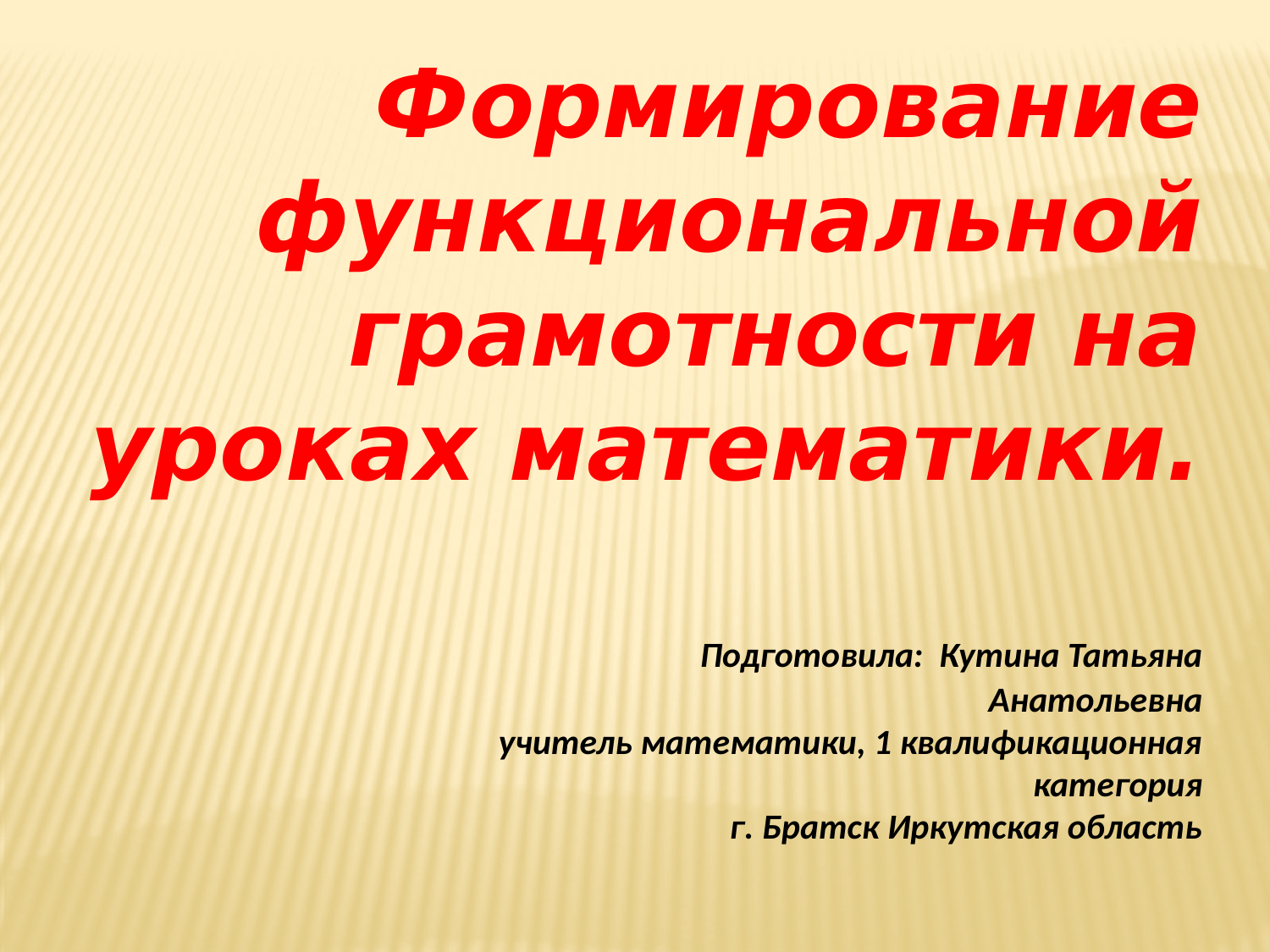

Формирование функциональной грамотности на уроках математики.
 
                                                                                                                                         Подготовила:  Кутина Татьяна Анатольевна
                                    учитель математики, 1 квалификационная категория
                   г. Братск Иркутская область